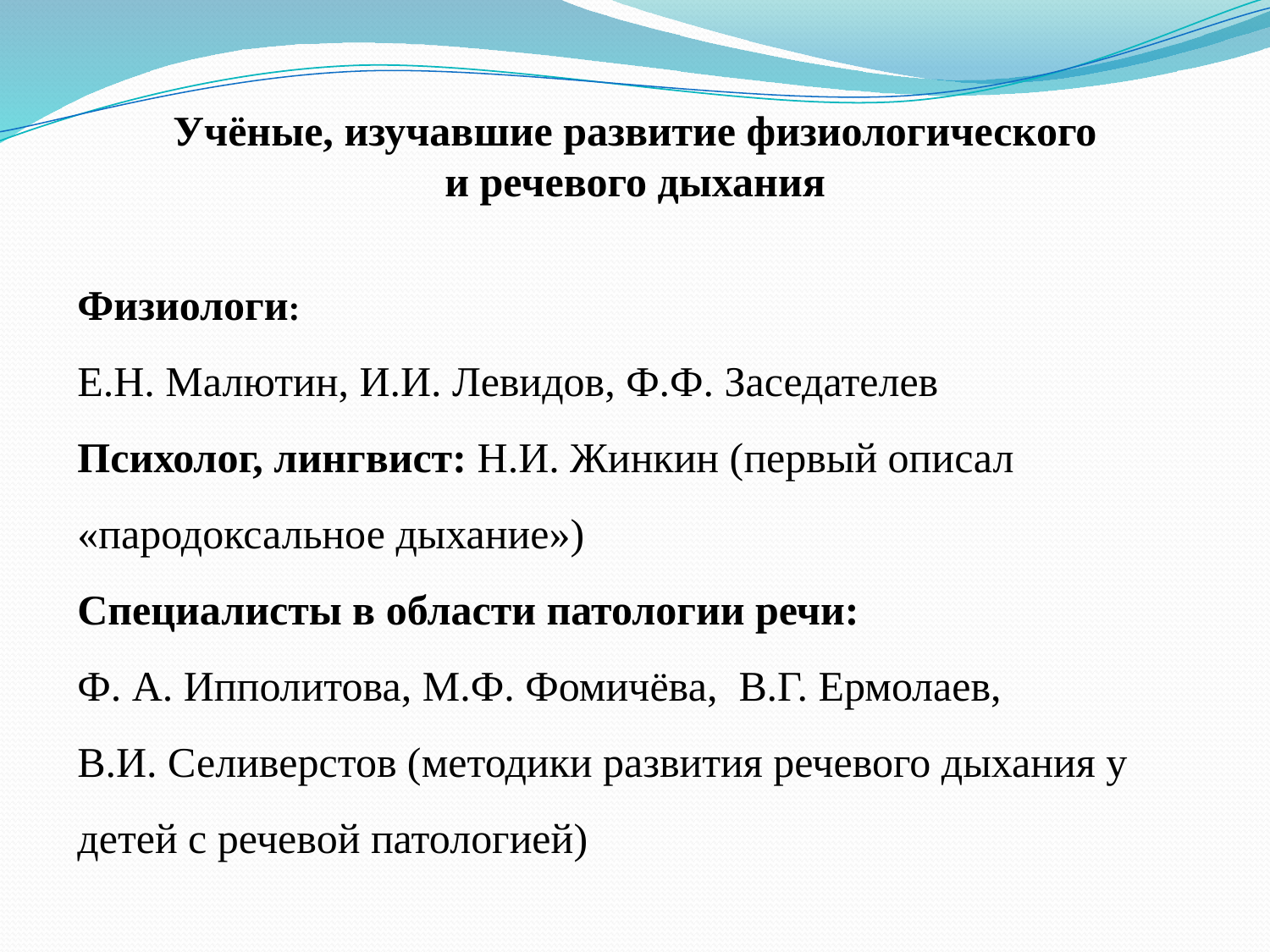

# Учёные, изучавшие развитие физиологического и речевого дыхания
Физиологи:
Е.Н. Малютин, И.И. Левидов, Ф.Ф. Заседателев
Психолог, лингвист: Н.И. Жинкин (первый описал «пародоксальное дыхание»)
Специалисты в области патологии речи:
Ф. А. Ипполитова, М.Ф. Фомичёва,  В.Г. Ермолаев,
В.И. Селиверстов (методики развития речевого дыхания у детей с речевой патологией)